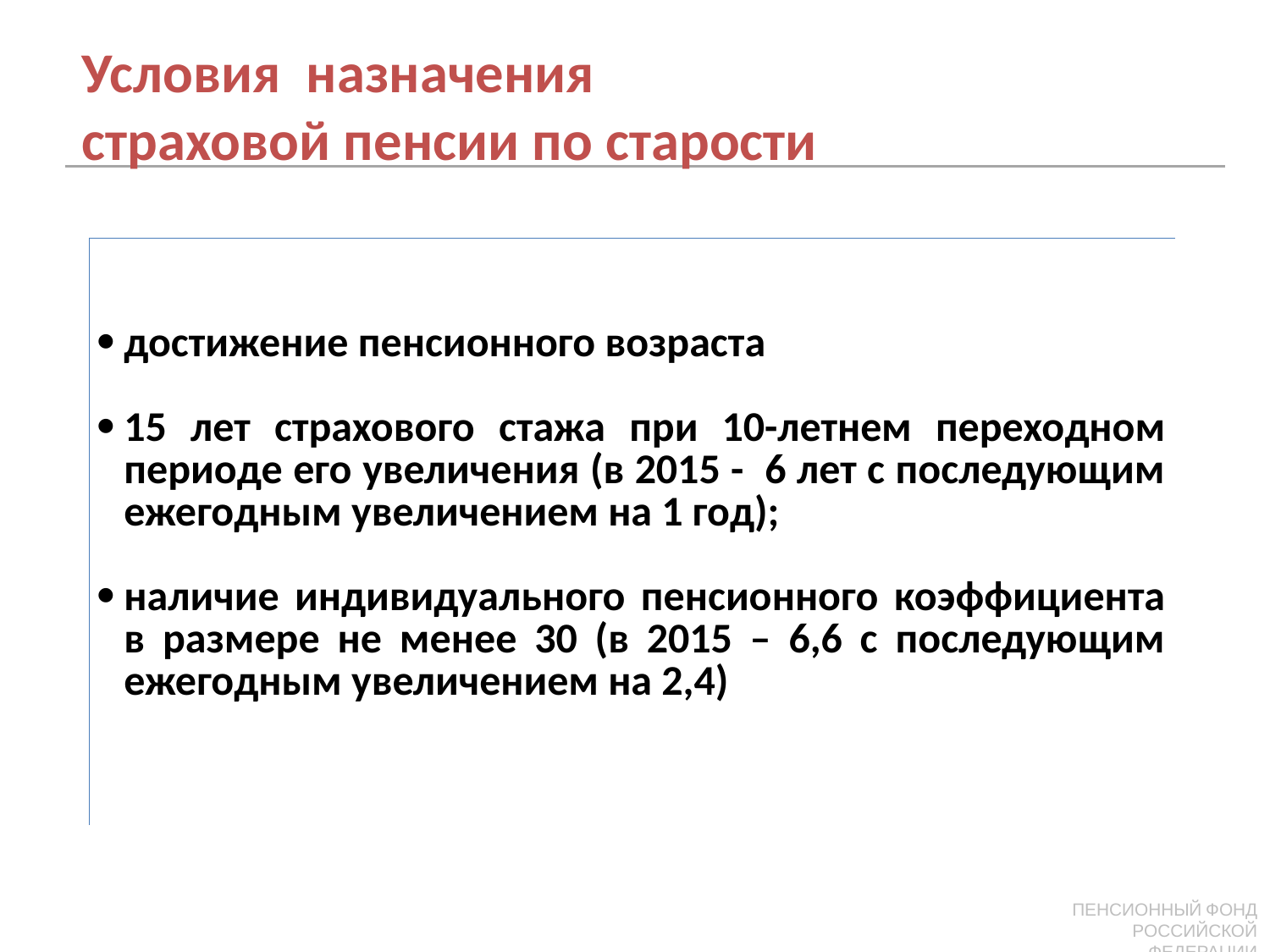

Условия  назначения
страховой пенсии по старости
| достижение пенсионного возраста 15 лет страхового стажа при 10-летнем переходном периоде его увеличения (в 2015 - 6 лет с последующим ежегодным увеличением на 1 год); наличие индивидуального пенсионного коэффициента в размере не менее 30 (в 2015 – 6,6 с последующим ежегодным увеличением на 2,4) |
| --- |